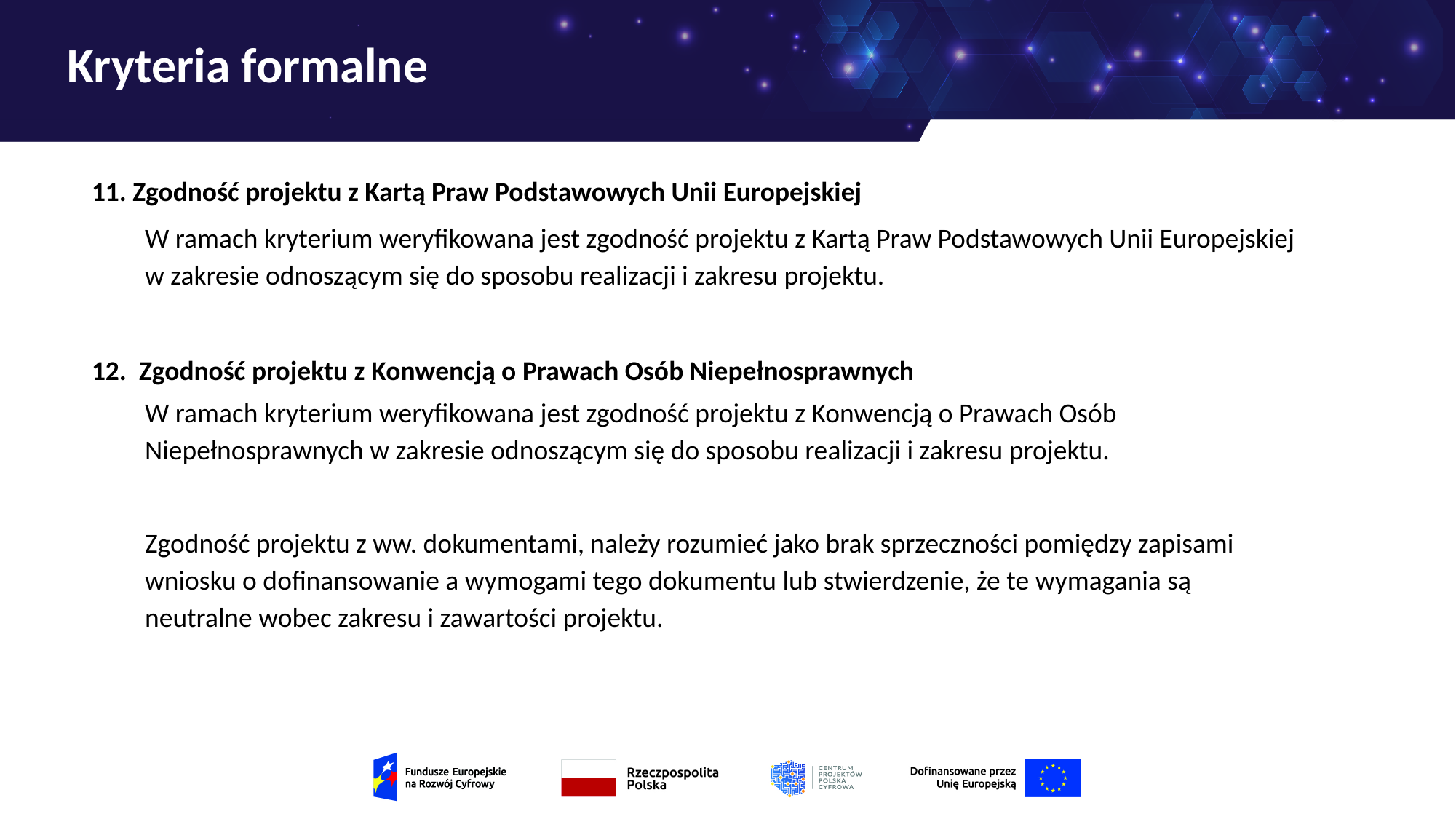

# Kryteria formalne
Zgodność projektu z Kartą Praw Podstawowych Unii Europejskiej
W ramach kryterium weryfikowana jest zgodność projektu z Kartą Praw Podstawowych Unii Europejskiej w zakresie odnoszącym się do sposobu realizacji i zakresu projektu.

12.  Zgodność projektu z Konwencją o Prawach Osób Niepełnosprawnych
W ramach kryterium weryfikowana jest zgodność projektu z Konwencją o Prawach Osób Niepełnosprawnych w zakresie odnoszącym się do sposobu realizacji i zakresu projektu.

Zgodność projektu z ww. dokumentami, należy rozumieć jako brak sprzeczności pomiędzy zapisami wniosku o dofinansowanie a wymogami tego dokumentu lub stwierdzenie, że te wymagania są neutralne wobec zakresu i zawartości projektu.